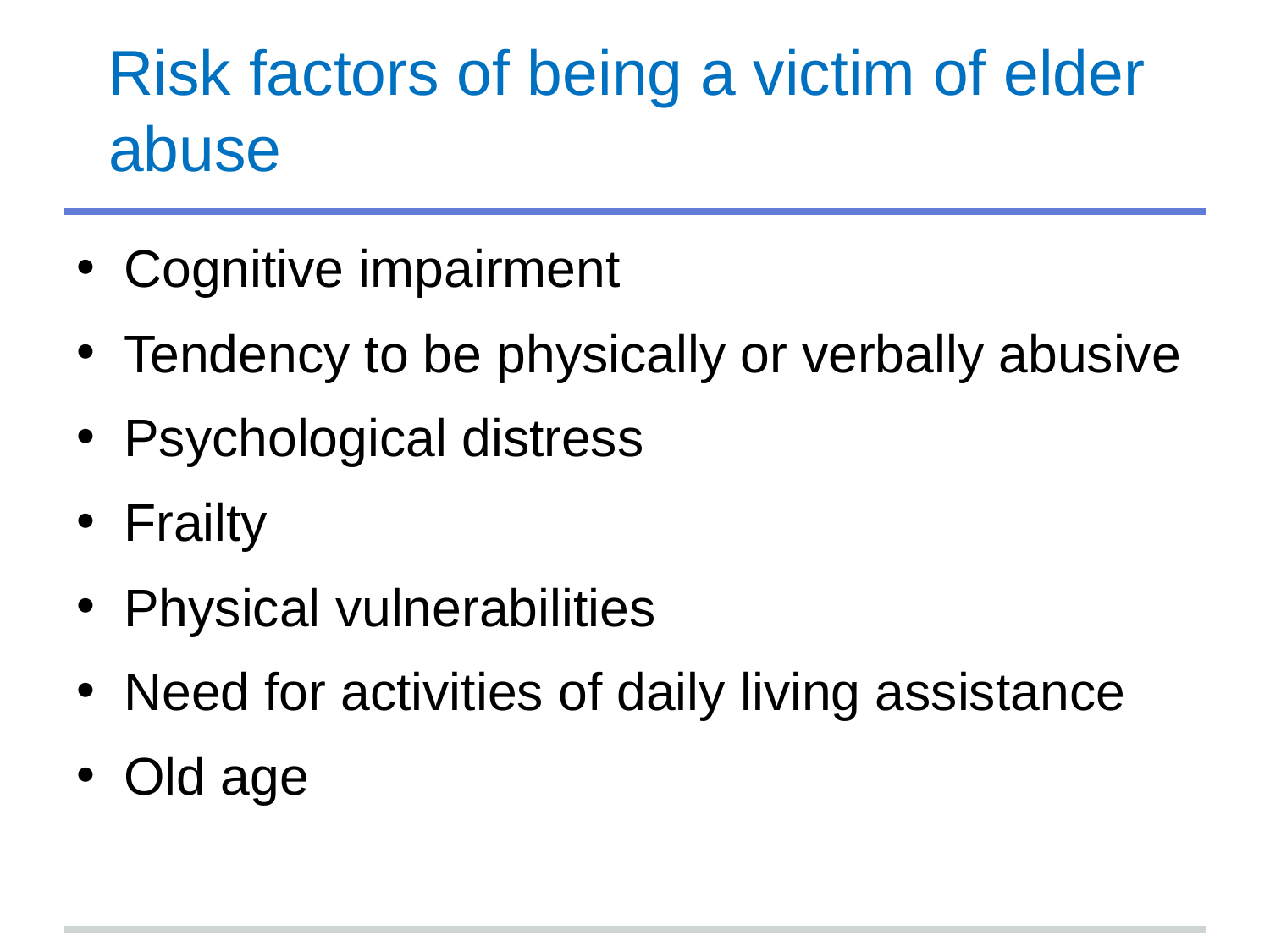

# Risk factors of being a victim of elder abuse
Cognitive impairment
Tendency to be physically or verbally abusive
Psychological distress
Frailty
Physical vulnerabilities
Need for activities of daily living assistance
Old age